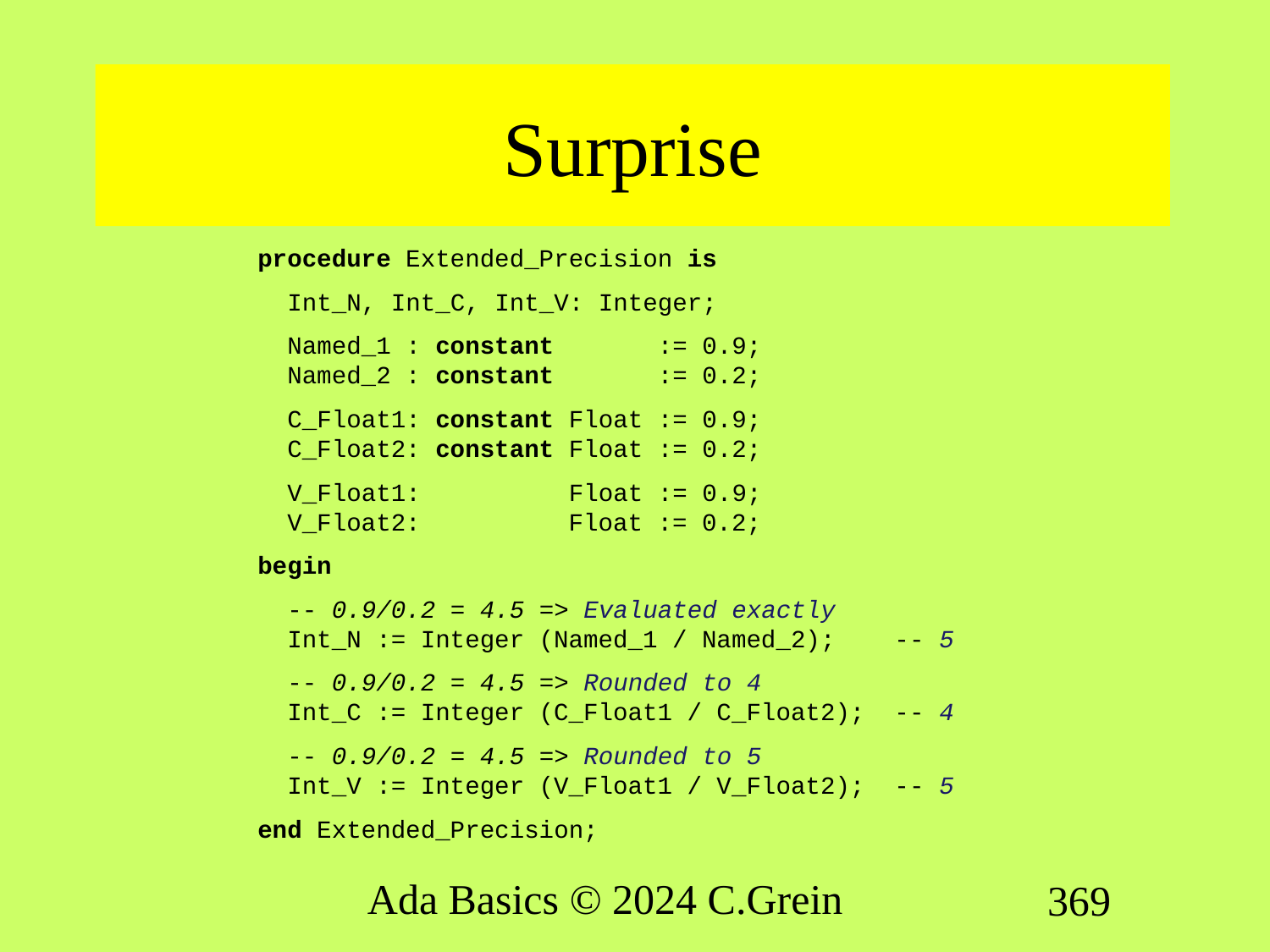

# Surprise
procedure Extended_Precision is
  Int_N, Int_C, Int_V: Integer;
  Named_1 : constant       := 0.9;
  Named_2 : constant       := 0.2;
  C_Float1: constant Float := 0.9;
  C_Float2: constant Float := 0.2;
  V_Float1:          Float := 0.9;
  V_Float2:          Float := 0.2;
begin
  -- 0.9/0.2 = 4.5 => Evaluated exactly
  Int_N := Integer (Named_1 / Named_2);    -- 5
  -- 0.9/0.2 = 4.5 => Rounded to 4
  Int_C := Integer (C_Float1 / C_Float2);  -- 4
  -- 0.9/0.2 = 4.5 => Rounded to 5
  Int_V := Integer (V_Float1 / V_Float2);  -- 5
end Extended_Precision;
Ada Basics © 2024 C.Grein
369